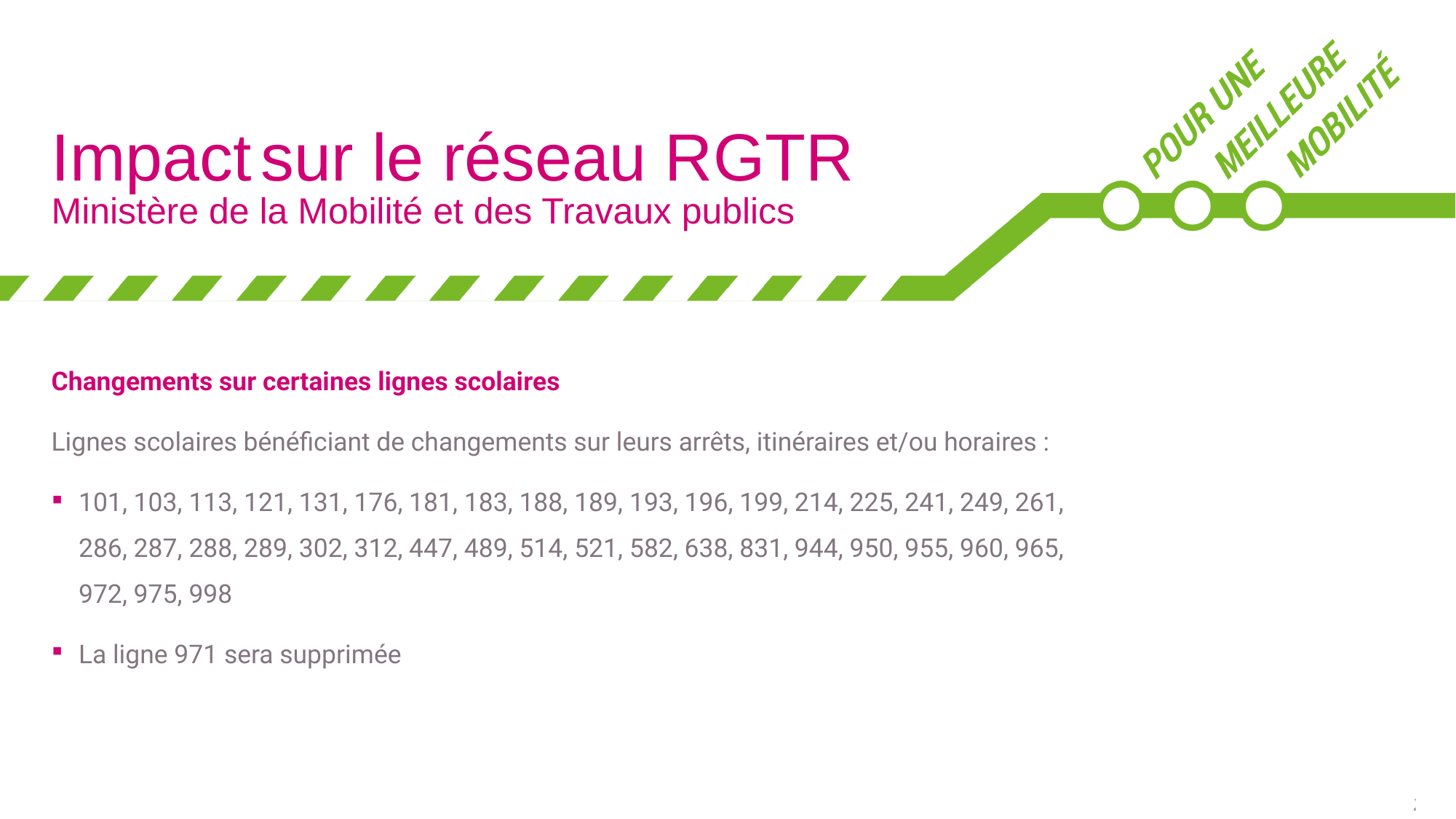

# Impact sur le réseau RGTR Ministère de la Mobilité et des Travaux publics
Changements sur certaines lignes scolaires
Lignes scolaires bénéficiant de changements sur leurs arrêts, itinéraires et/ou horaires :
101, 103, 113, 121, 131, 176, 181, 183, 188, 189, 193, 196, 199, 214, 225, 241, 249, 261, 286, 287, 288, 289, 302, 312, 447, 489, 514, 521, 582, 638, 831, 944, 950, 955, 960, 965, 972, 975, 998
La ligne 971 sera supprimée